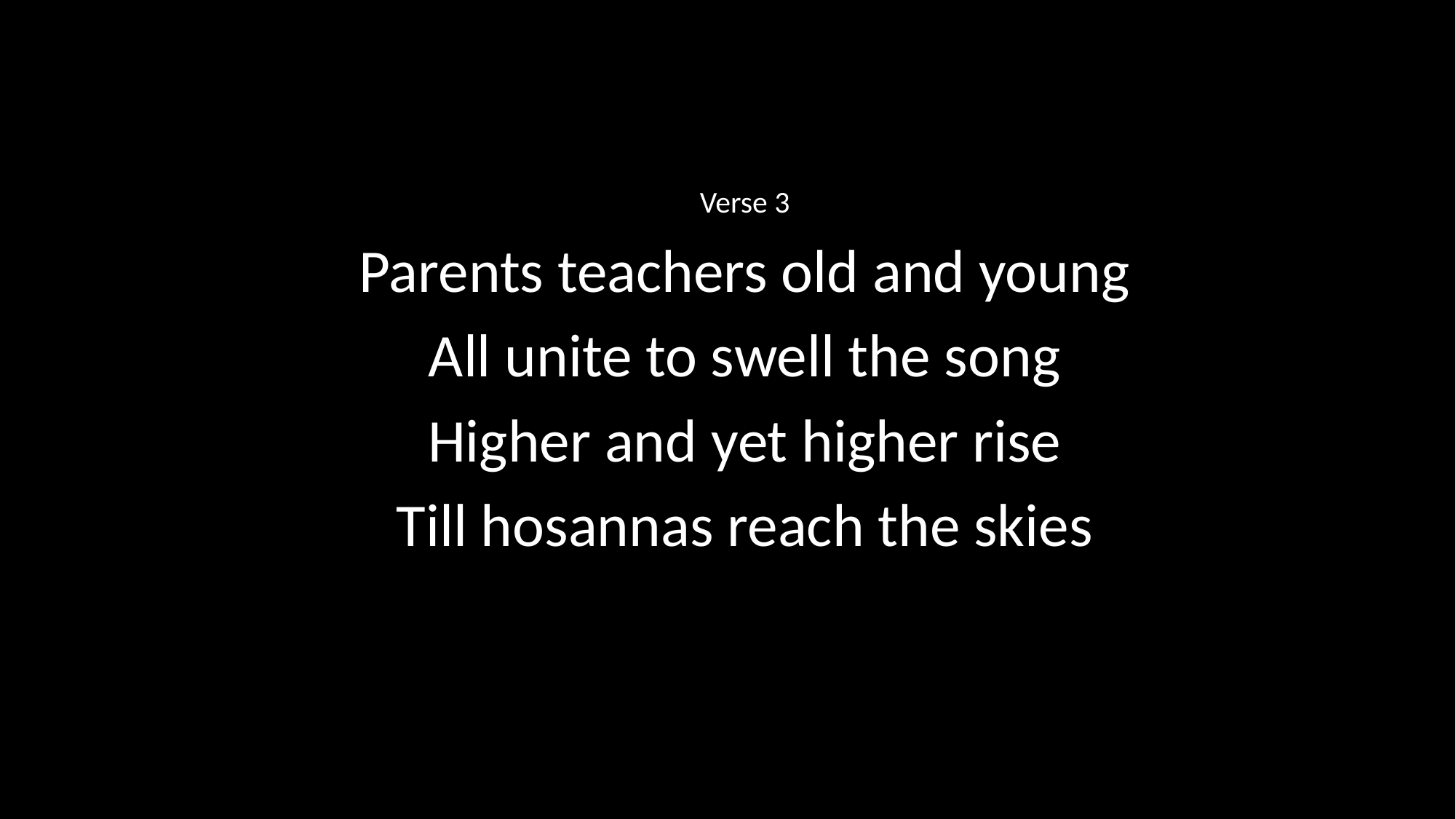

Verse 3
Parents teachers old and young
All unite to swell the song
Higher and yet higher rise
Till hosannas reach the skies